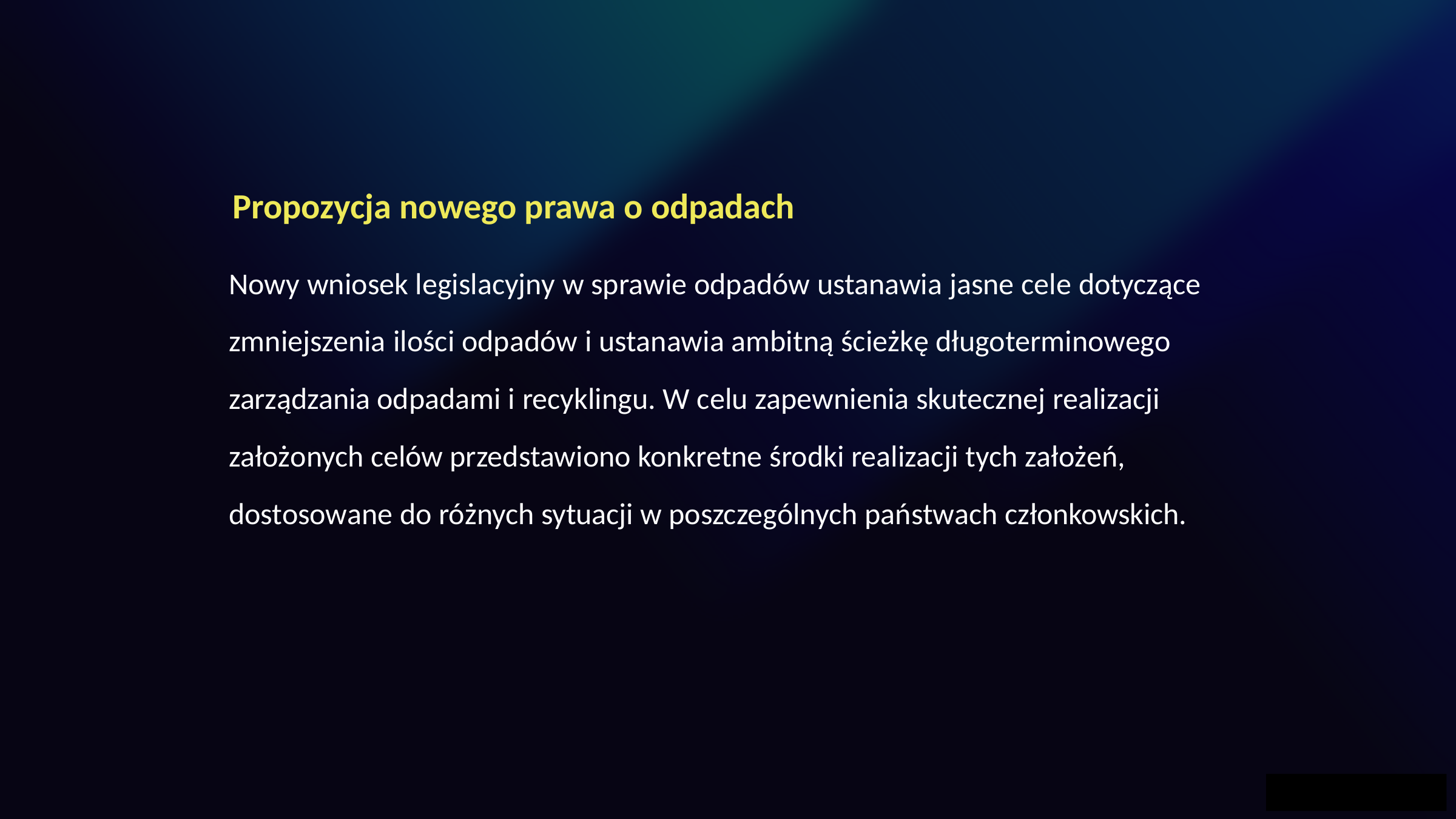

Propozycja nowego prawa o odpadach
Nowy wniosek legislacyjny w sprawie odpadów ustanawia jasne cele dotyczące zmniejszenia ilości odpadów i ustanawia ambitną ścieżkę długoterminowego zarządzania odpadami i recyklingu. W celu zapewnienia skutecznej realizacji założonych celów przedstawiono konkretne środki realizacji tych założeń, dostosowane do różnych sytuacji w poszczególnych państwach członkowskich.